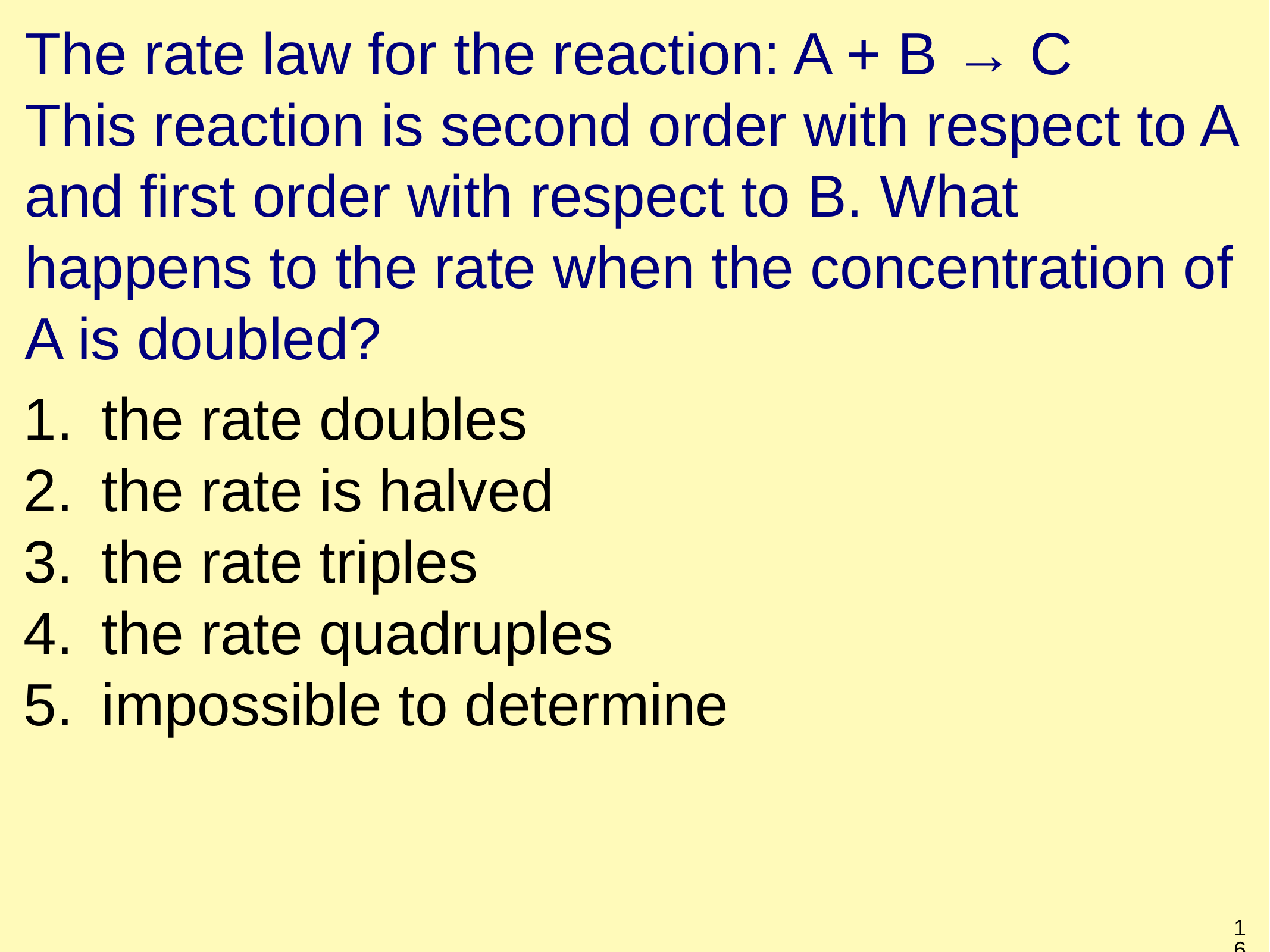

# The rate law for the reaction: A + B → C This reaction is second order with respect to A and first order with respect to B. What happens to the rate when the concentration of A is doubled?
the rate doubles
the rate is halved
the rate triples
the rate quadruples
impossible to determine
16